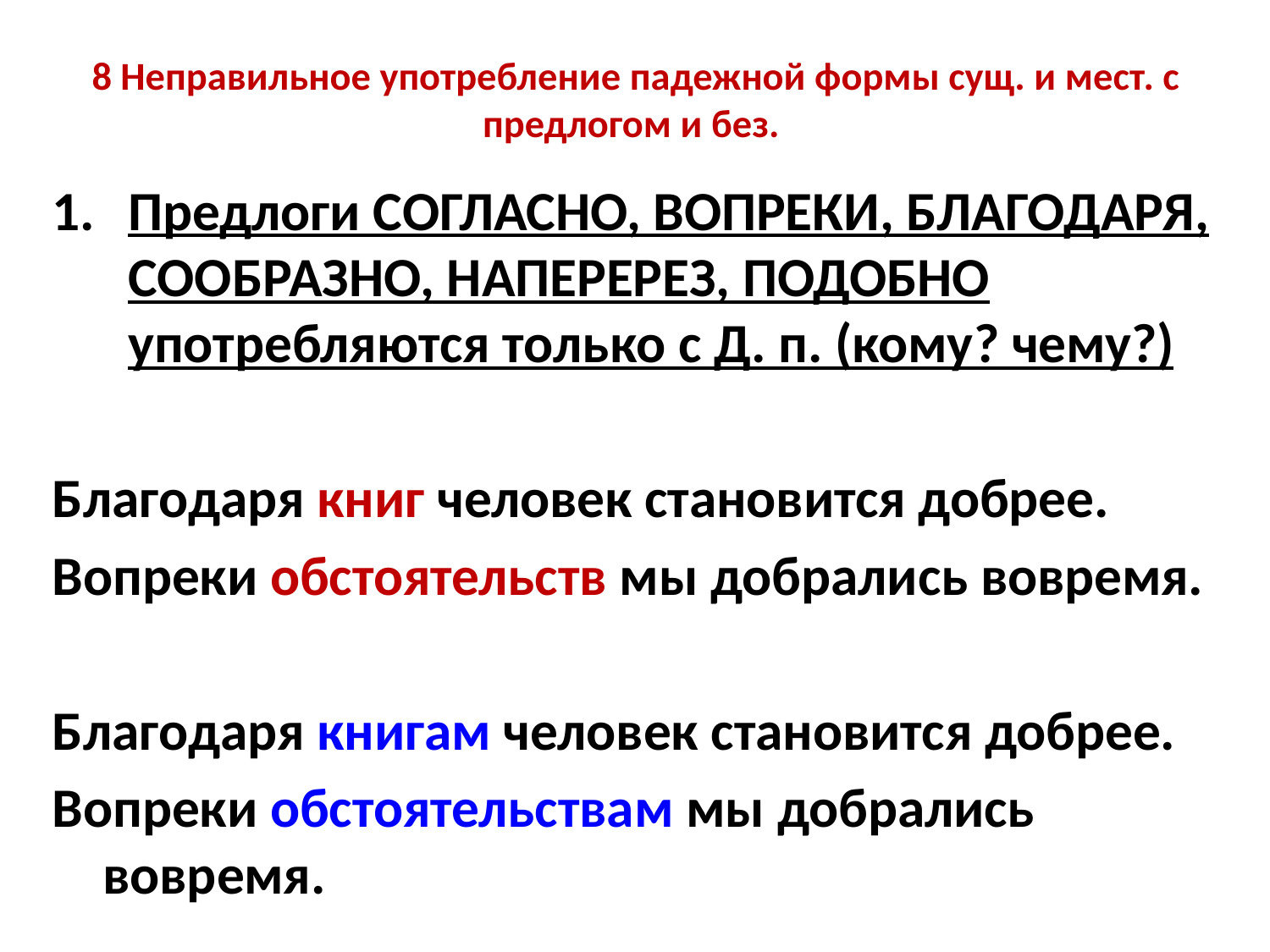

# 8 Неправильное употребление падежной формы сущ. и мест. с предлогом и без.
Предлоги СОГЛАСНО, ВОПРЕКИ, БЛАГОДАРЯ, СООБРАЗНО, НАПЕРЕРЕЗ, ПОДОБНО употребляются только с Д. п. (кому? чему?)

Благодаря книг человек становится добрее.
Вопреки обстоятельств мы добрались вовремя.

Благодаря книгам человек становится добрее.
Вопреки обстоятельствам мы добрались вовремя.